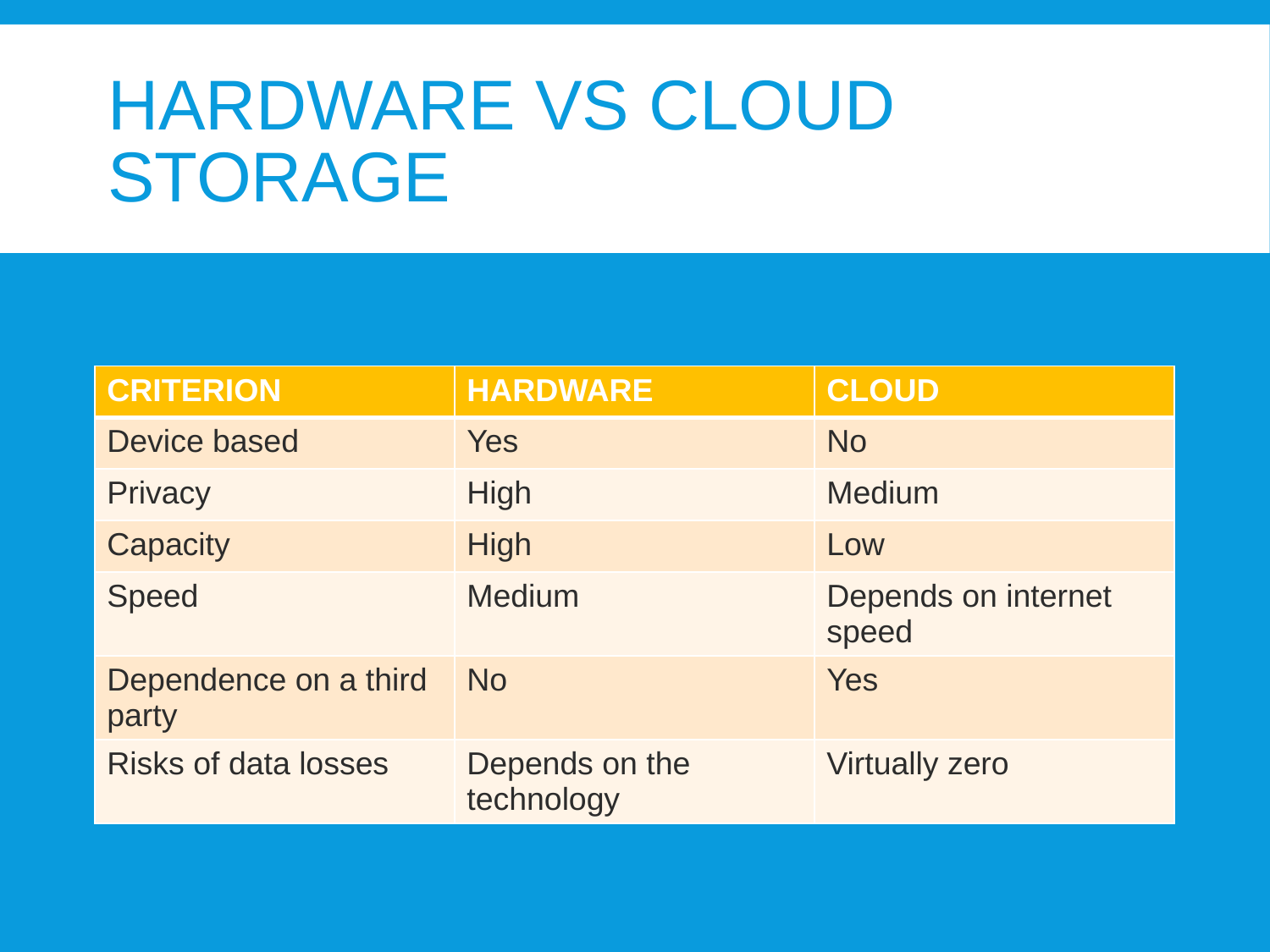

# HARDWARE VS CLOUD STORAGE
| CRITERION | HARDWARE | CLOUD |
| --- | --- | --- |
| Device based | Yes | No |
| Privacy | High | Medium |
| Capacity | High | Low |
| Speed | Medium | Depends on internet speed |
| Dependence on a third party | No | Yes |
| Risks of data losses | Depends on the technology | Virtually zero |